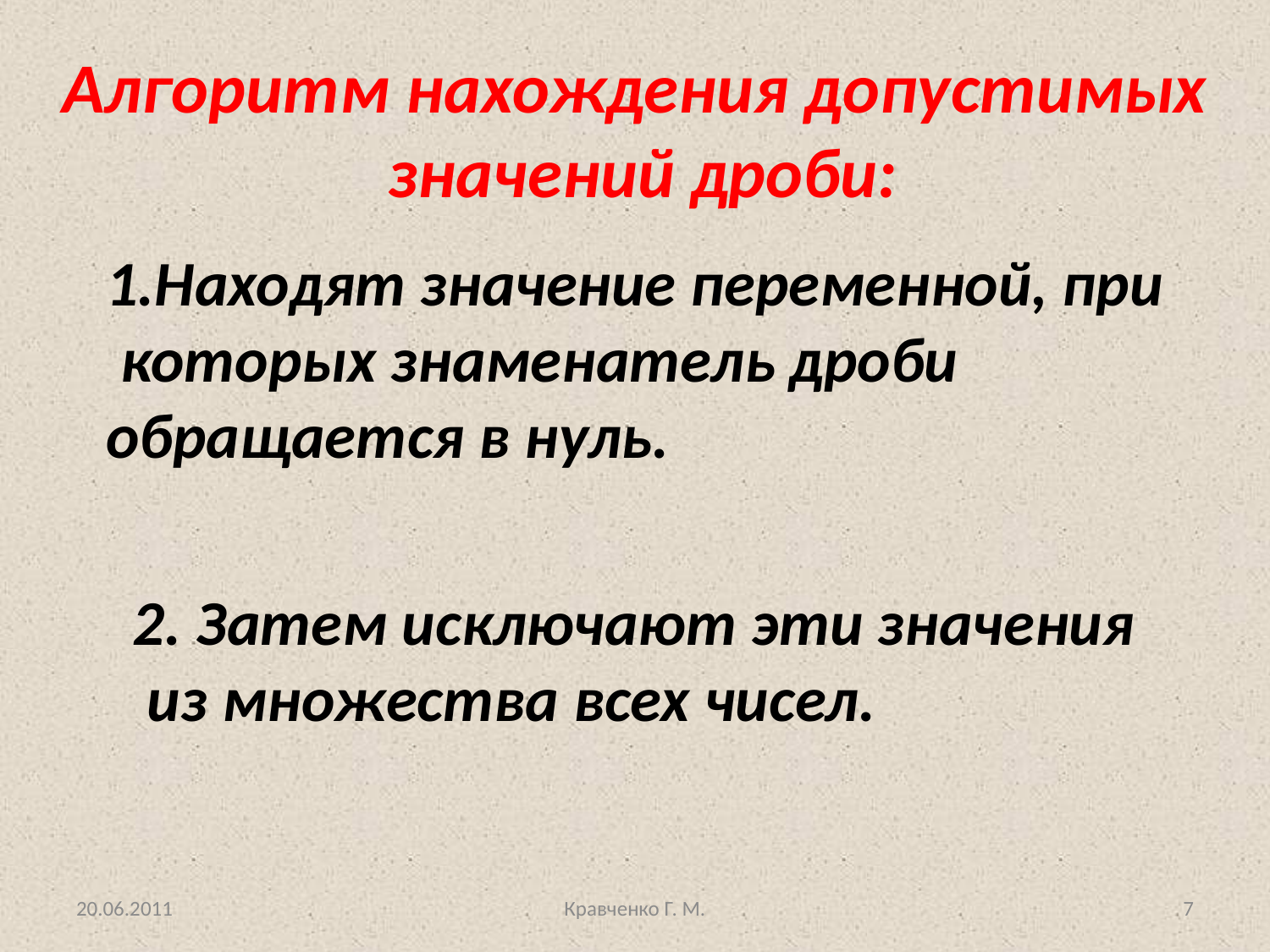

Алгоритм нахождения допустимых
 значений дроби:
Находят значение переменной, при
 которых знаменатель дроби
обращается в нуль.
2. Затем исключают эти значения
 из множества всех чисел.
20.06.2011
Кравченко Г. М.
7